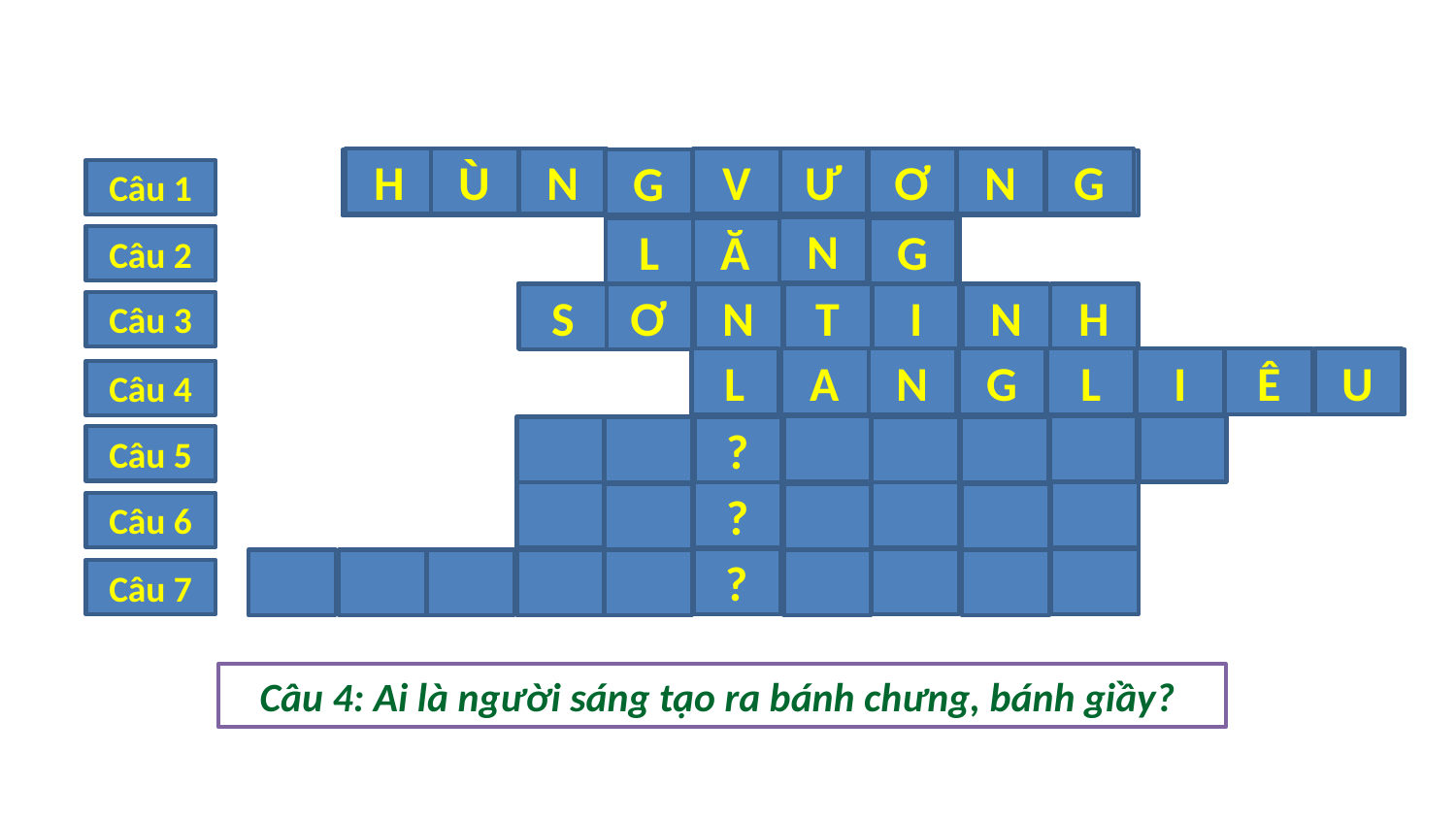

H
Ù
V
Ư
N
Ơ
N
G
G

?

Câu 1
Câu 2
Câu 3
Câu 4
Câu 5
Câu 6
Câu 7

?

N
G
L
Ă

?

S
Ơ
N
T
I
N
H
?

?

?

?

L
A
N
G
L
I
Ê
U
Câu 4: Ai là người sáng tạo ra bánh chưng, bánh giầy?